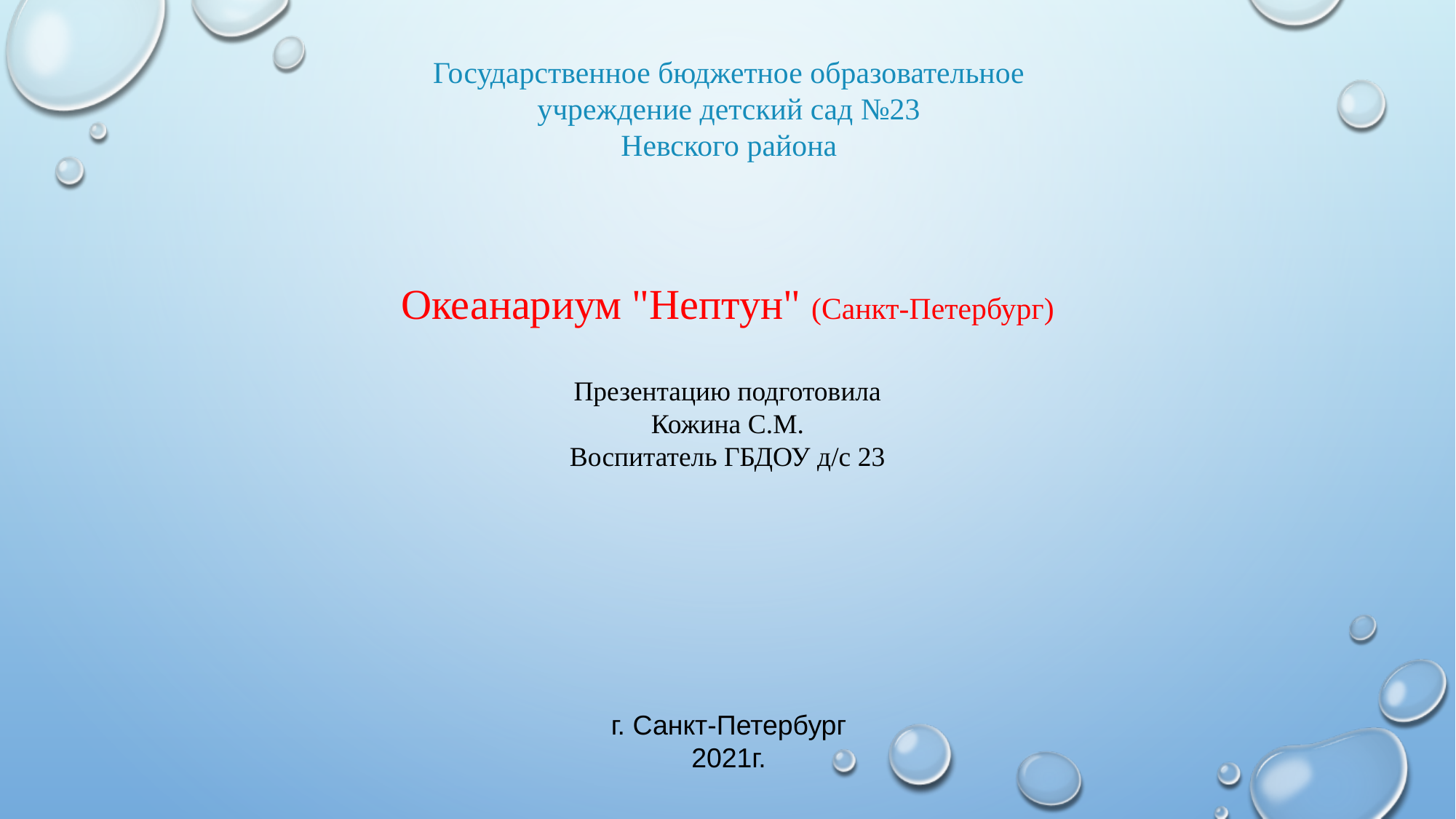

Государственное бюджетное образовательное учреждение детский сад №23
Невского района

Океанариум "Нептун" (Санкт-Петербург)
Презентацию подготовила
Кожина С.М.
Воспитатель ГБДОУ д/с 23

г. Санкт-Петербург
2021г.